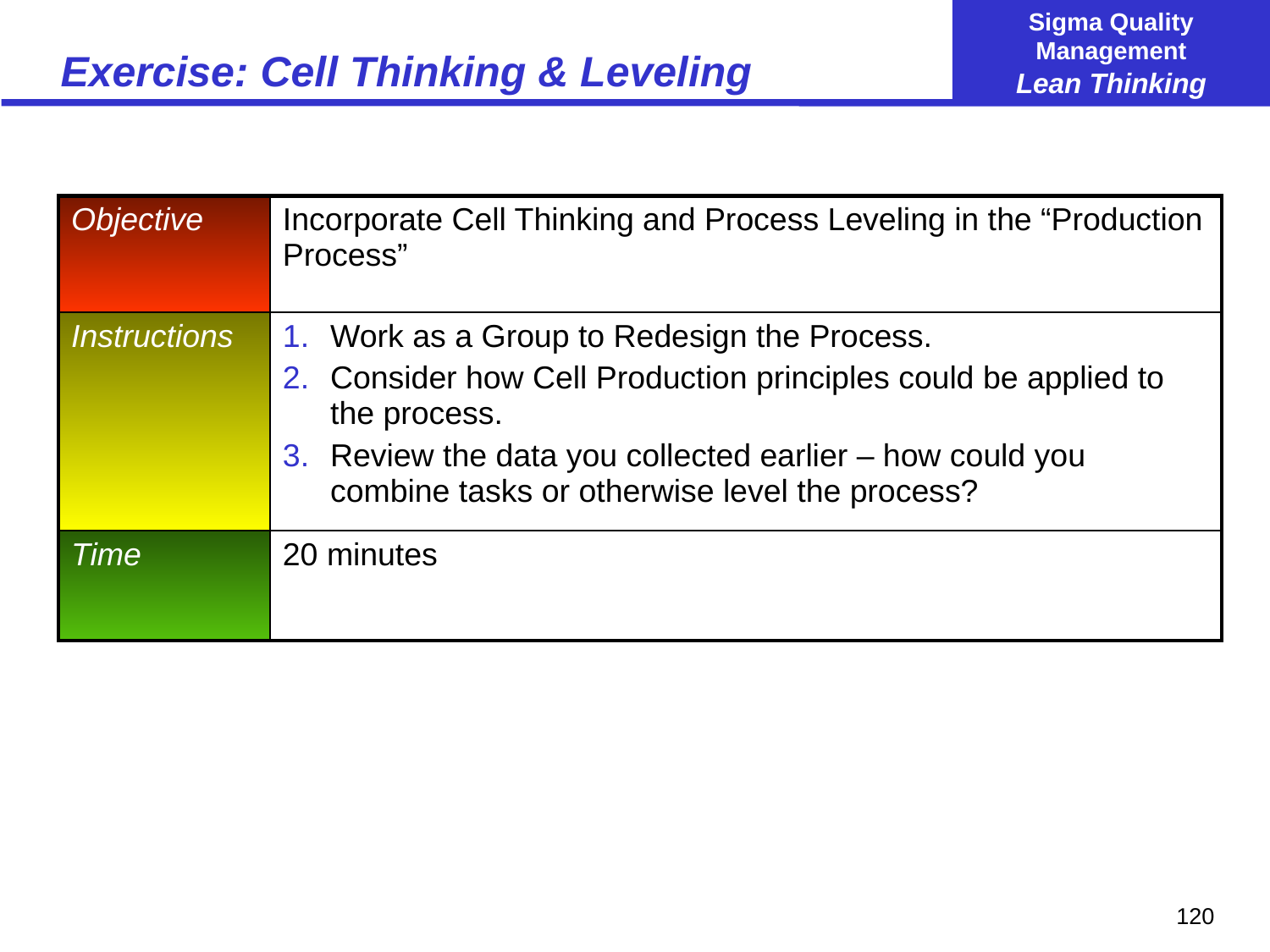

# Exercise: Cell Thinking & Leveling
| Objective | Incorporate Cell Thinking and Process Leveling in the “Production Process” |
| --- | --- |
| Instructions | Work as a Group to Redesign the Process. Consider how Cell Production principles could be applied to the process. Review the data you collected earlier – how could you combine tasks or otherwise level the process? |
| Time | 20 minutes |